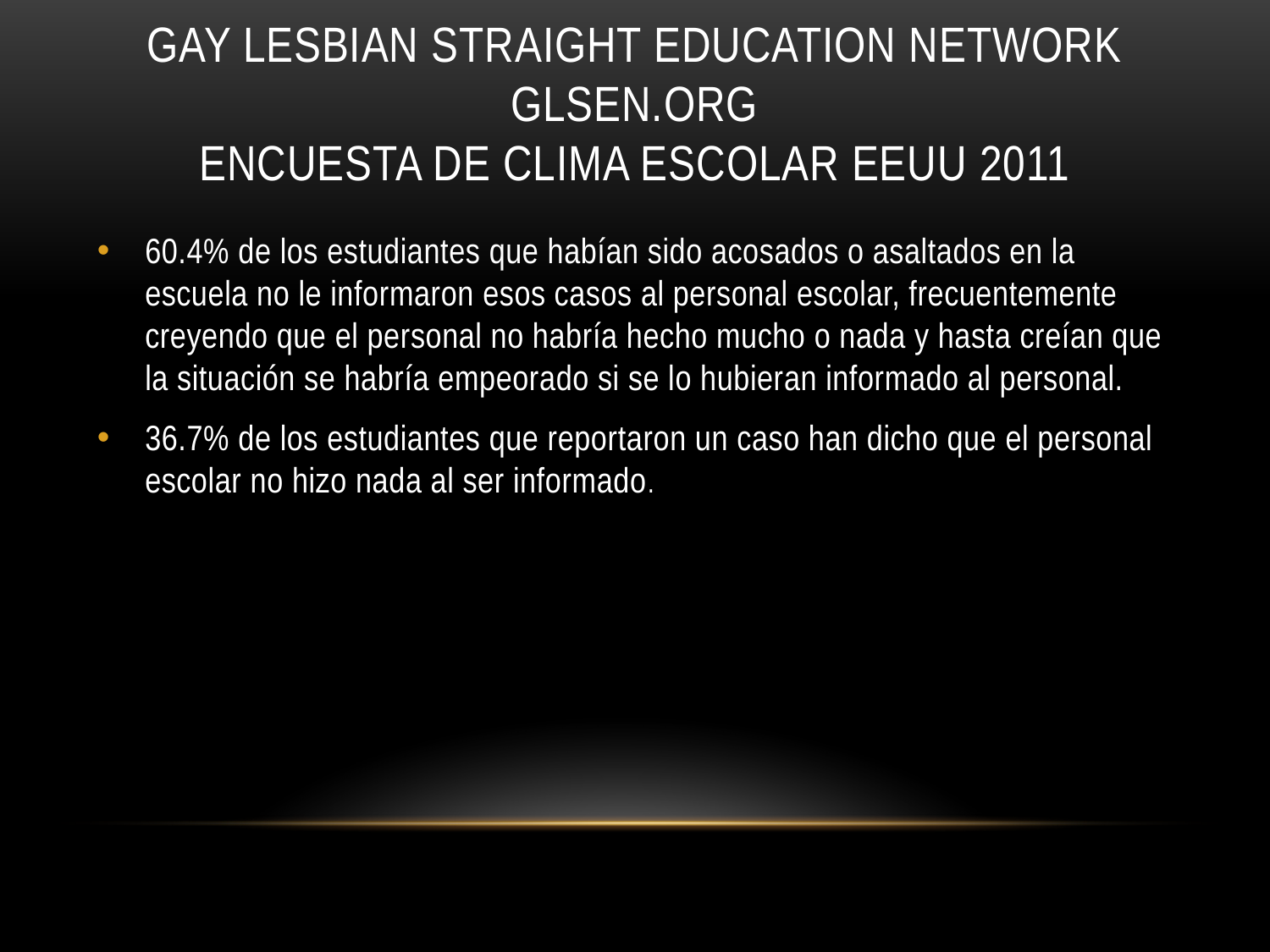

# Gay Lesbian Straight education Network GLSEN.ORG Encuesta De clima escolar EEUU 2011
60.4% de los estudiantes que habían sido acosados o asaltados en la escuela no le informaron esos casos al personal escolar, frecuentemente creyendo que el personal no habría hecho mucho o nada y hasta creían que la situación se habría empeorado si se lo hubieran informado al personal.
36.7% de los estudiantes que reportaron un caso han dicho que el personal escolar no hizo nada al ser informado.